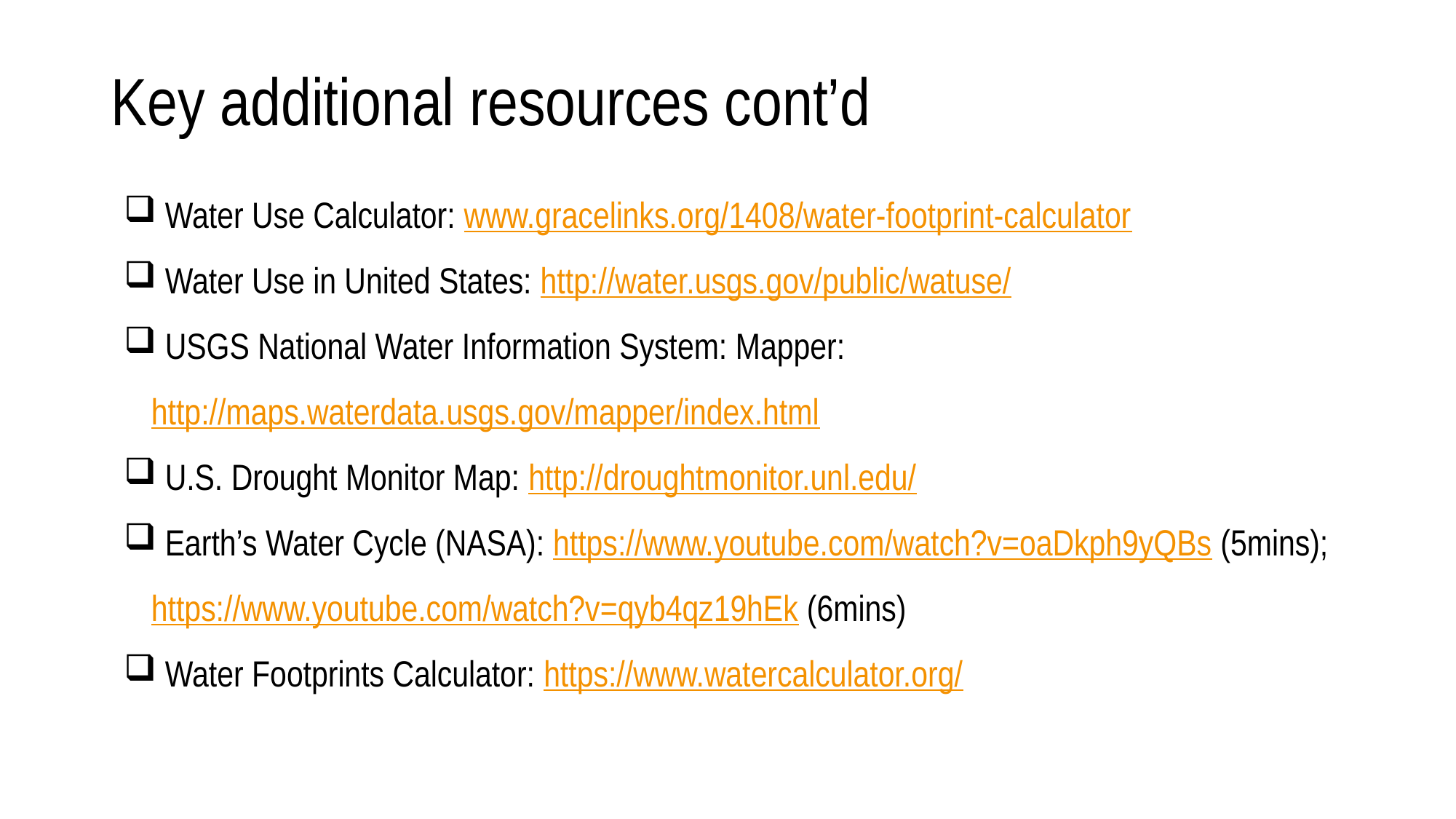

# Key additional resources cont’d
 Water Use Calculator: www.gracelinks.org/1408/water-footprint-calculator
 Water Use in United States: http://water.usgs.gov/public/watuse/
 USGS National Water Information System: Mapper: http://maps.waterdata.usgs.gov/mapper/index.html
 U.S. Drought Monitor Map: http://droughtmonitor.unl.edu/
 Earth’s Water Cycle (NASA): https://www.youtube.com/watch?v=oaDkph9yQBs (5mins); https://www.youtube.com/watch?v=qyb4qz19hEk (6mins)
 Water Footprints Calculator: https://www.watercalculator.org/